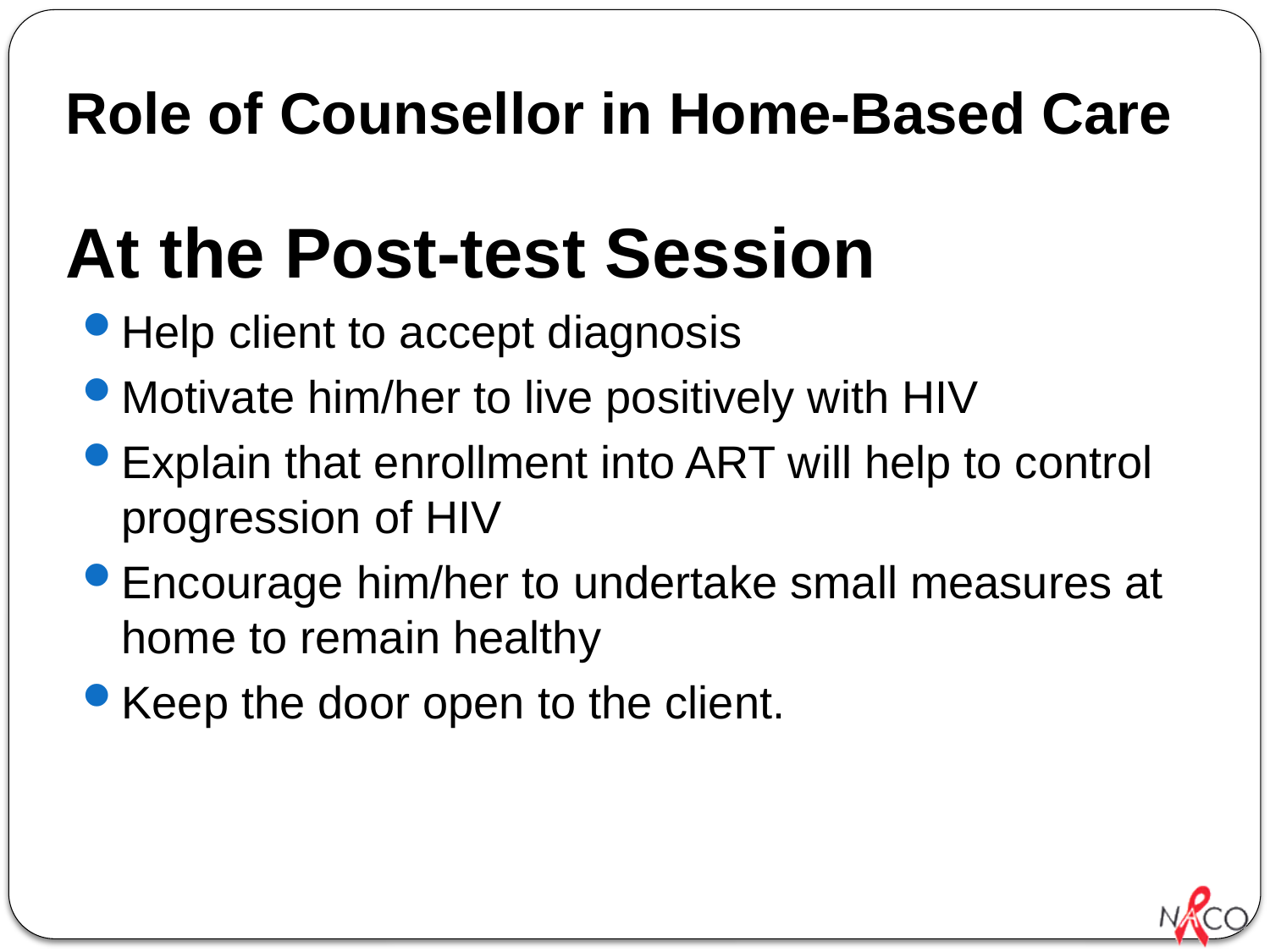

# Role of Counsellor in Home-Based Care
At the Post-test Session
Help client to accept diagnosis
Motivate him/her to live positively with HIV
Explain that enrollment into ART will help to control progression of HIV
Encourage him/her to undertake small measures at home to remain healthy
Keep the door open to the client.